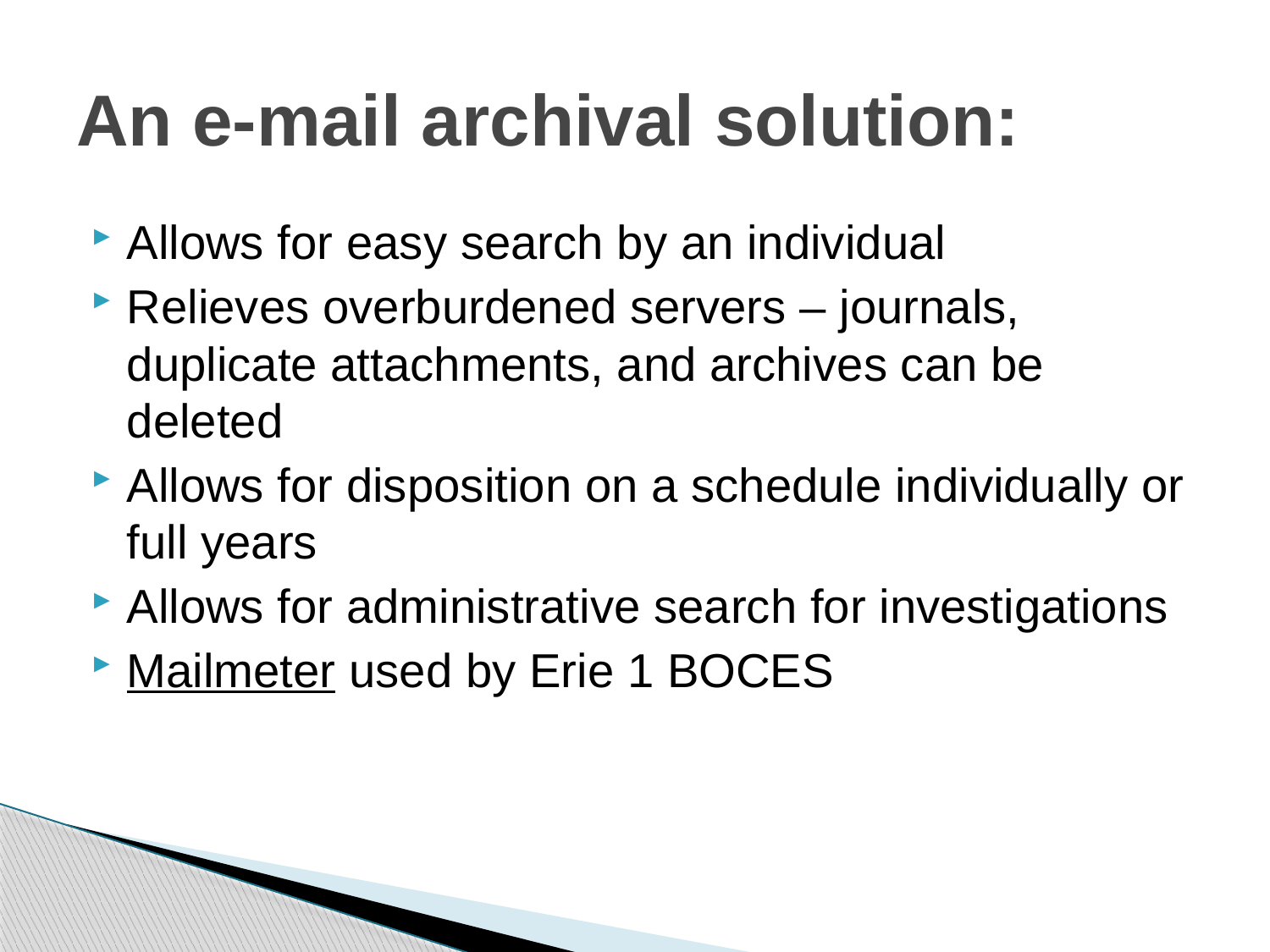

# An e-mail archival solution:
Allows for easy search by an individual
Relieves overburdened servers – journals, duplicate attachments, and archives can be deleted
Allows for disposition on a schedule individually or full years
Allows for administrative search for investigations
Mailmeter used by Erie 1 BOCES